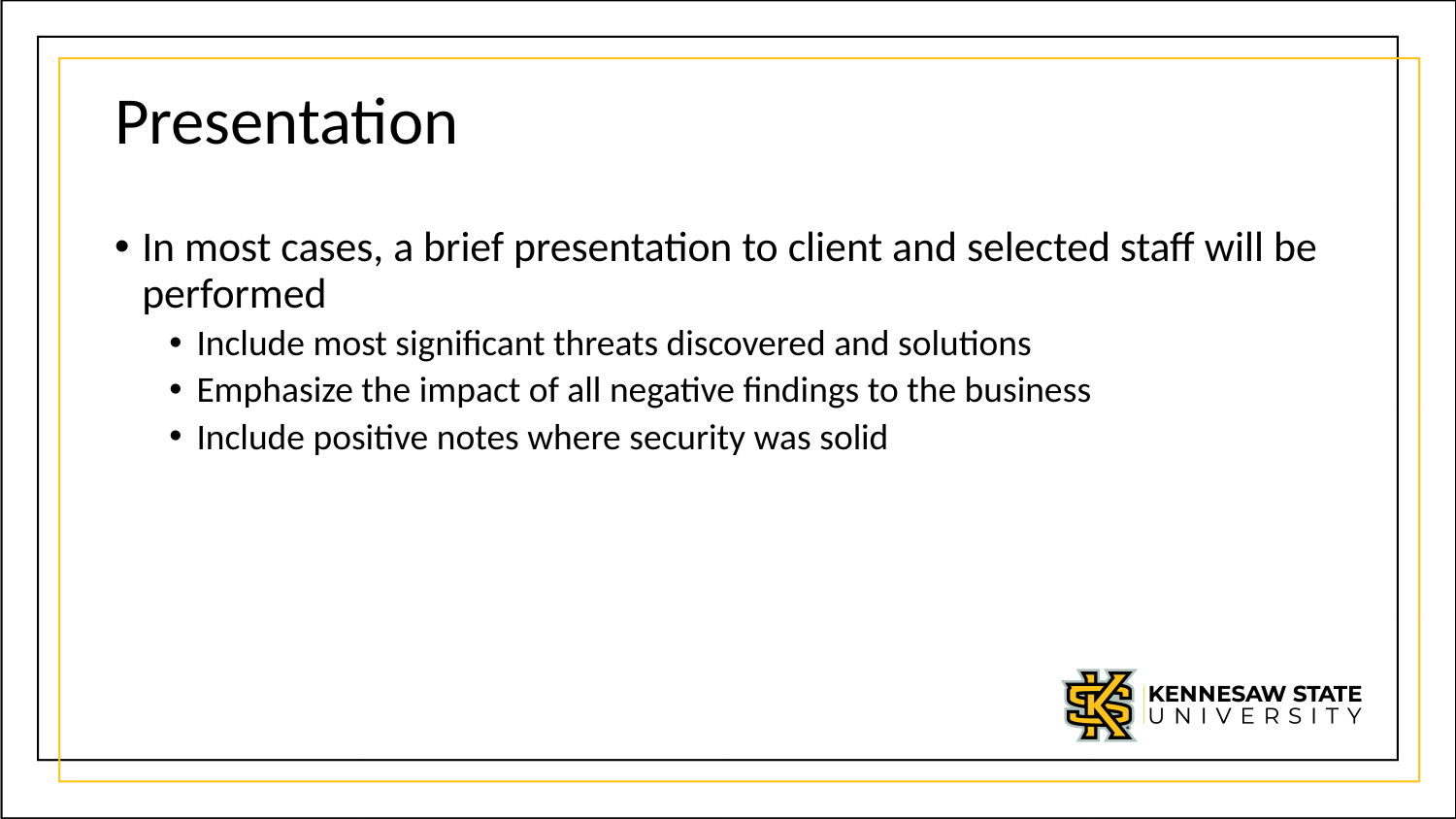

# Presentation
In most cases, a brief presentation to client and selected staff will be performed
Include most significant threats discovered and solutions
Emphasize the impact of all negative findings to the business
Include positive notes where security was solid